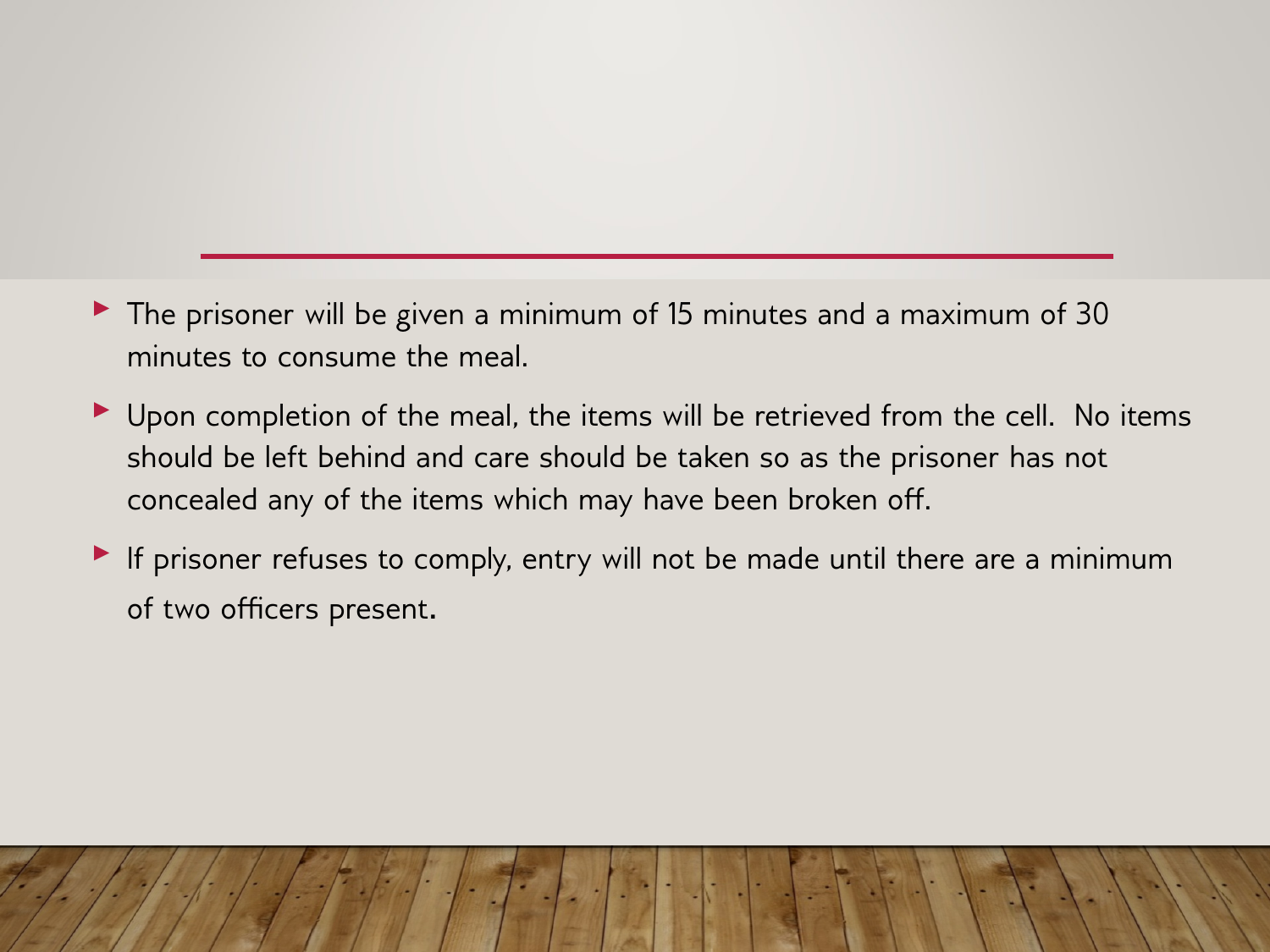

#

The prisoner will be given a minimum of 15 minutes and a maximum of 30 minutes to consume the meal.
Upon completion of the meal, the items will be retrieved from the cell.  No items should be left behind and care should be taken so as the prisoner has not concealed any of the items which may have been broken off.
If prisoner refuses to comply, entry will not be made until there are a minimum of two officers present.